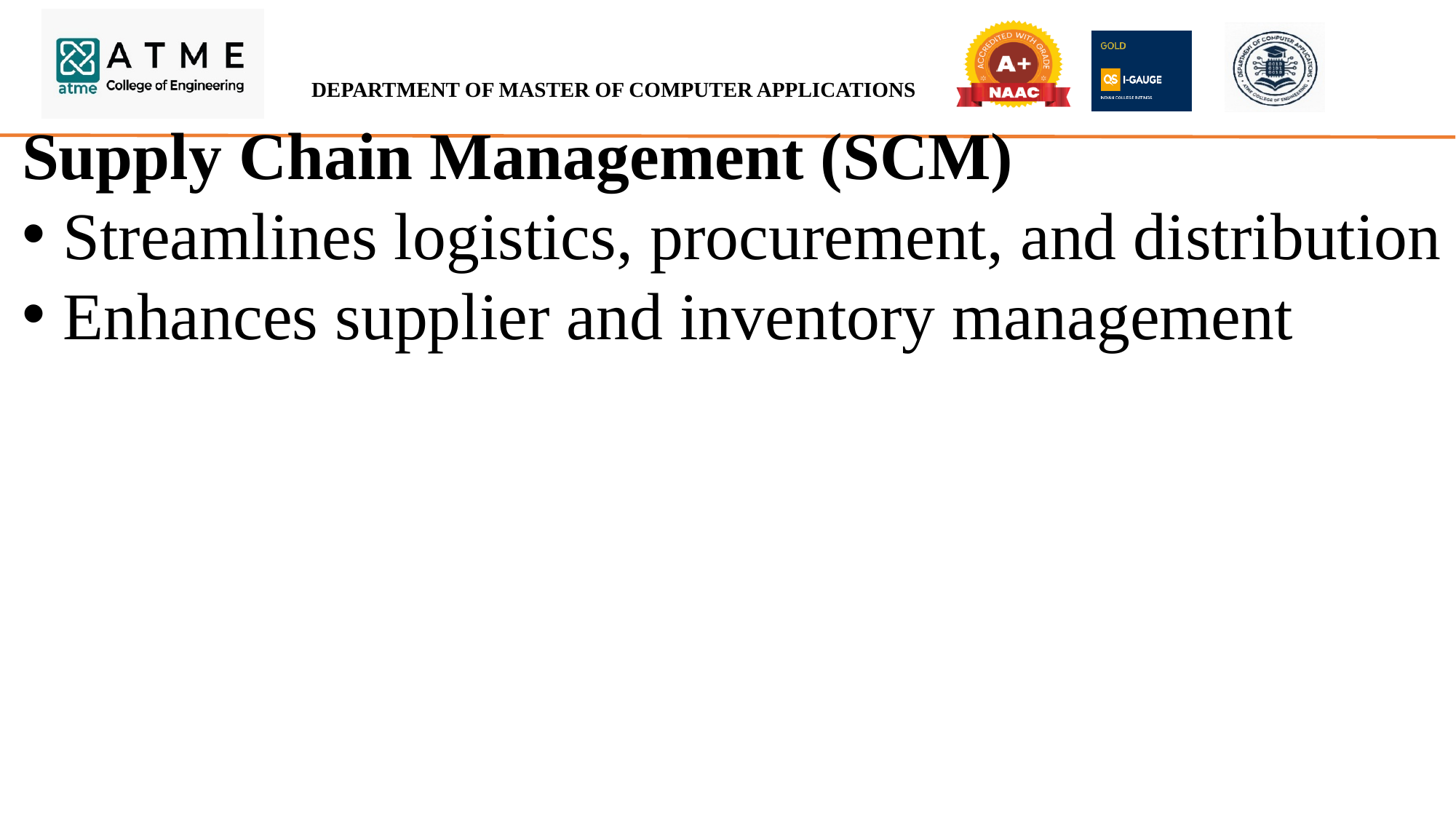

Supply Chain Management (SCM)
Streamlines logistics, procurement, and distribution
Enhances supplier and inventory management